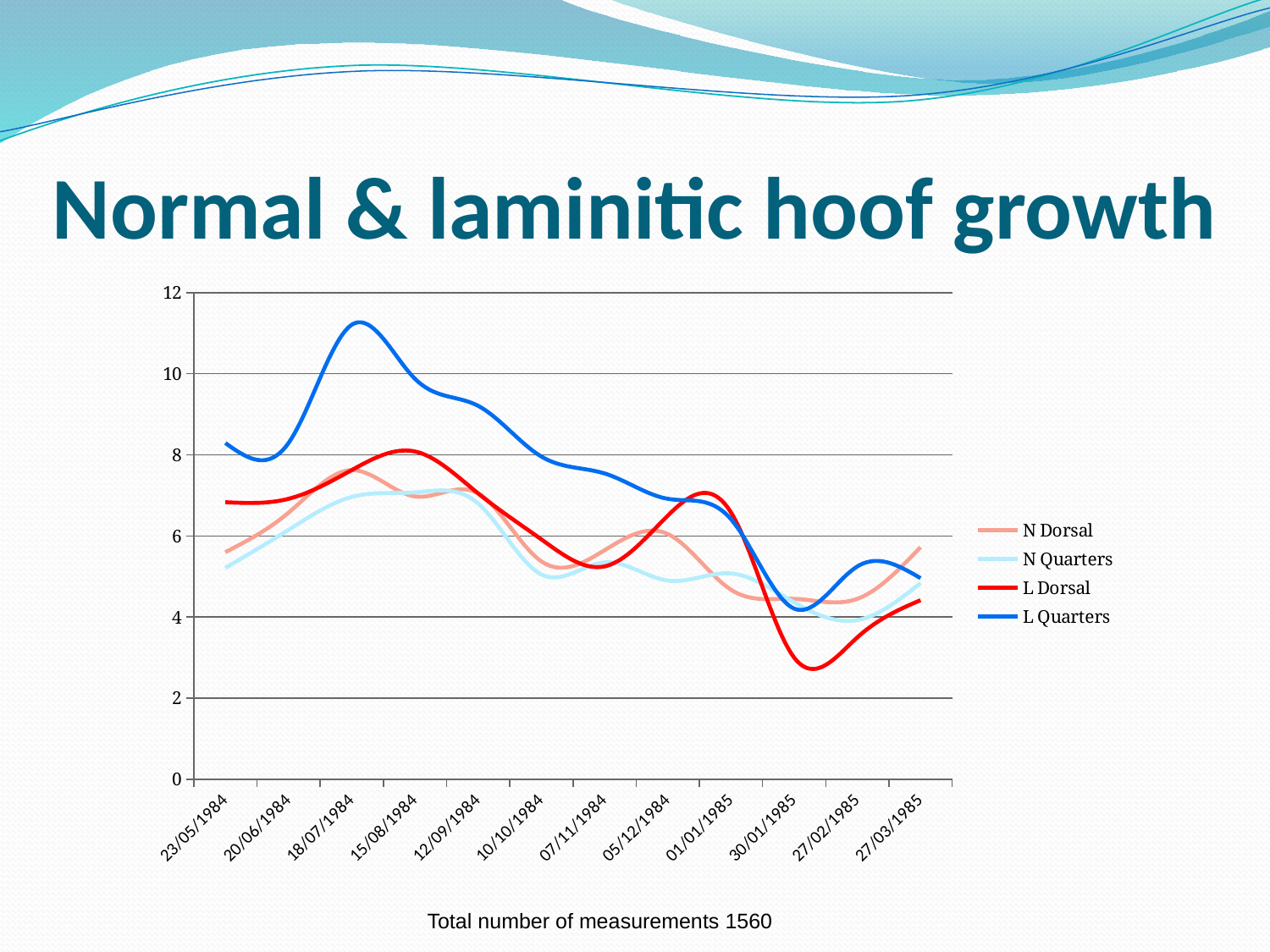

# Normal & laminitic hoof growth

### Chart

| Category | N Dorsal | N Quarters | L Dorsal | L Quarters |
|---|---|---|---|---|
| 23/05/1984 | 5.6 | 5.2124999999999995 | 6.833333333333344 | 8.291666666666666 |
| 20/06/1984 | 6.575 | 6.1499999999999995 | 6.916666666666671 | 8.291666666666666 |
| 18/07/1984 | 7.624999999999988 | 6.9624999999999995 | 7.624999999999988 | 11.208333333333318 |
| 15/08/1984 | 6.975 | 7.075 | 8.083333333333336 | 9.875000000000018 |
| 12/09/1984 | 7.050000000000001 | 6.8 | 7.050000000000001 | 9.208333333333334 |
| 10/10/1984 | 5.375 | 5.05 | 5.916666666666671 | 7.958333333333342 |
| 07/11/1984 | 5.6499999999999995 | 5.35 | 5.25 | 7.541666666666671 |
| 05/12/1984 | 6.050000000000001 | 4.8999999999999995 | 6.5 | 6.916666666666671 |
| 01/01/1985 | 4.675000000000001 | 5.0749999999999975 | 6.583333333333343 | 6.416666666666671 |
| 30/01/1985 | 4.45 | 4.3624999999999945 | 2.9999999999999987 | 4.208333333333343 |
| 27/02/1985 | 4.45 | 3.9250000000000003 | 3.5 | 5.25 |
| 27/03/1985 | 5.724999999999991 | 4.8374999999999995 | 4.416666666666671 | 4.958333333333343 |
Total number of measurements 1560